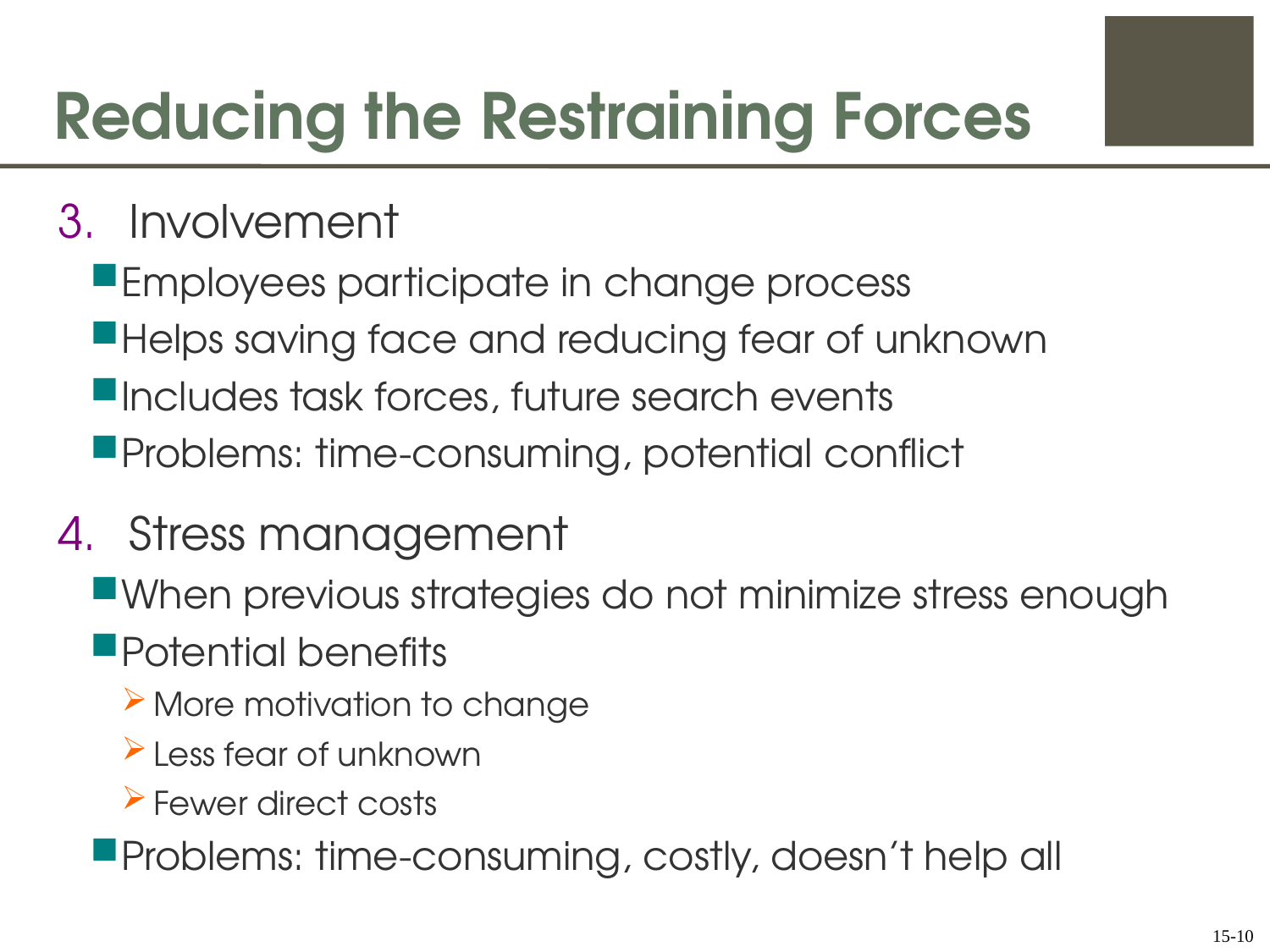

# Reducing the Restraining Forces
Involvement
Employees participate in change process
Helps saving face and reducing fear of unknown
Includes task forces, future search events
Problems: time-consuming, potential conflict
Stress management
When previous strategies do not minimize stress enough
Potential benefits
More motivation to change
Less fear of unknown
Fewer direct costs
Problems: time-consuming, costly, doesn’t help all